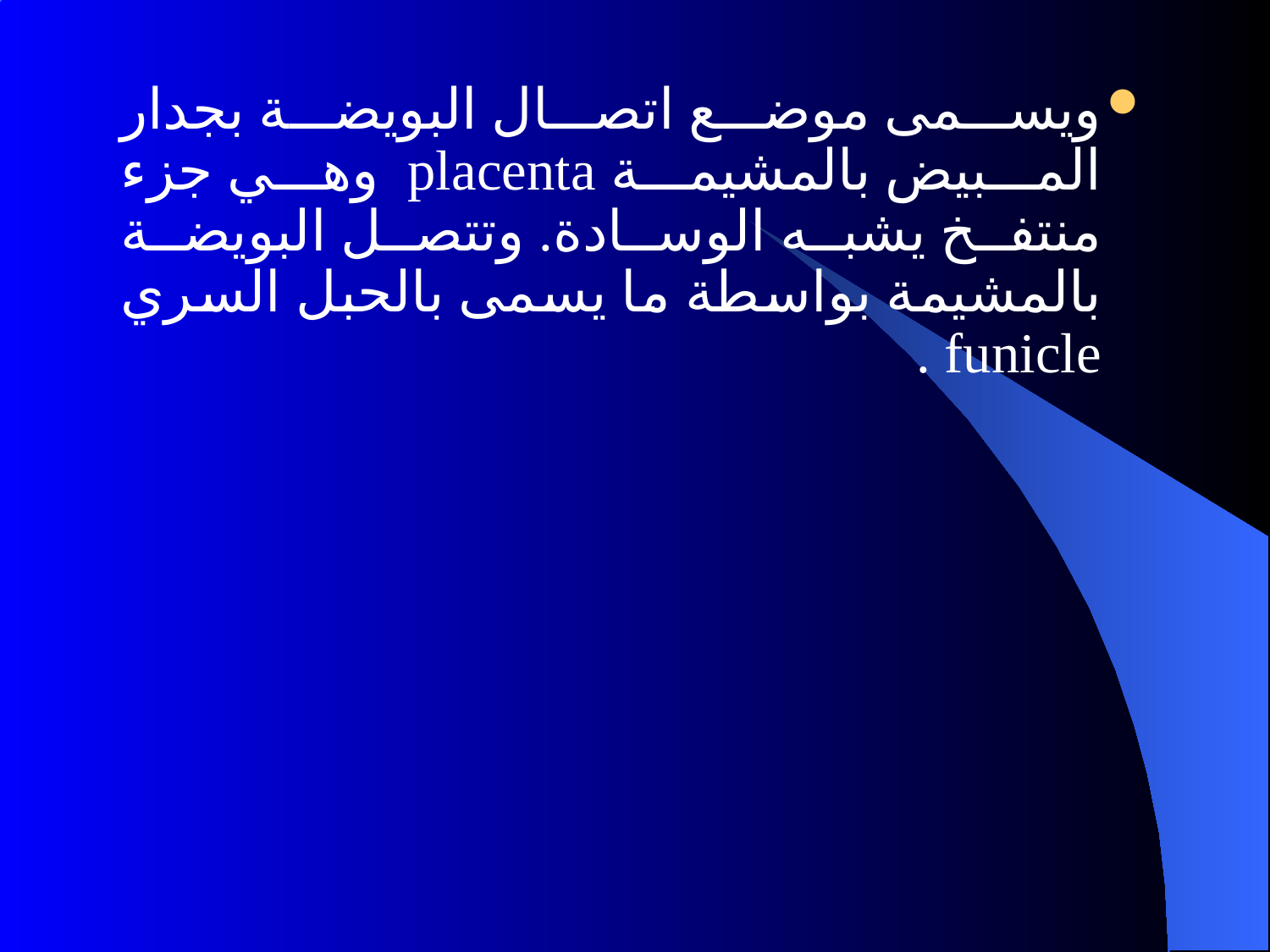

ويسمى موضع اتصال البويضة بجدار المبيض بالمشيمة placenta  وهي جزء منتفخ يشبه الوسادة. وتتصل البويضة بالمشيمة بواسطة ما يسمى بالحبل السري funicle .